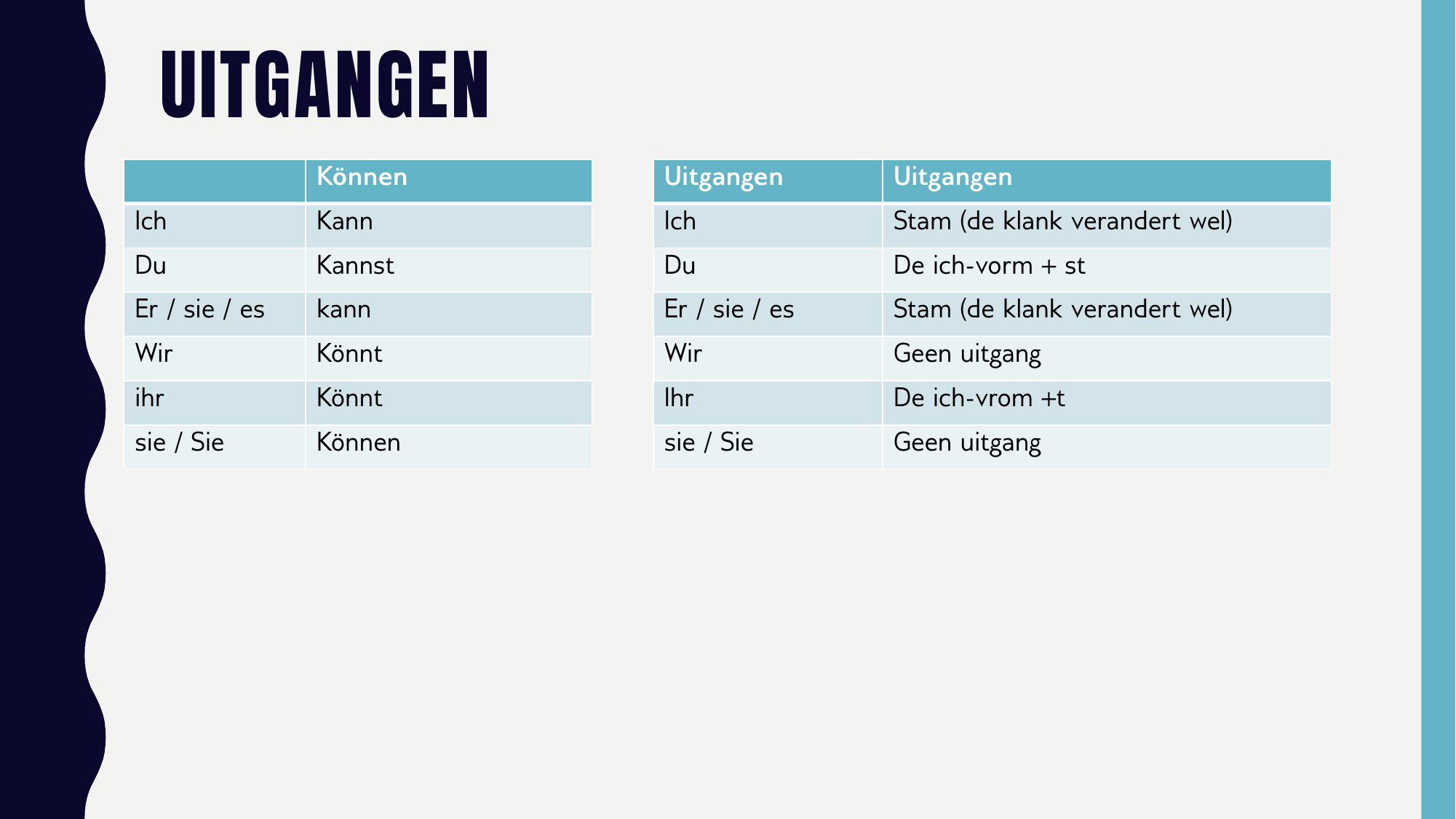

# uitgangen
|  | Können |
| --- | --- |
| Ich | Kann |
| Du | Kannst |
| Er / sie / es | kann |
| Wir | Könnt |
| ihr | Könnt |
| sie / Sie | Können |
| Uitgangen | Uitgangen |
| --- | --- |
| Ich | Stam (de klank verandert wel) |
| Du | De ich-vorm + st |
| Er / sie / es | Stam (de klank verandert wel) |
| Wir | Geen uitgang |
| Ihr | De ich-vrom +t |
| sie / Sie | Geen uitgang |